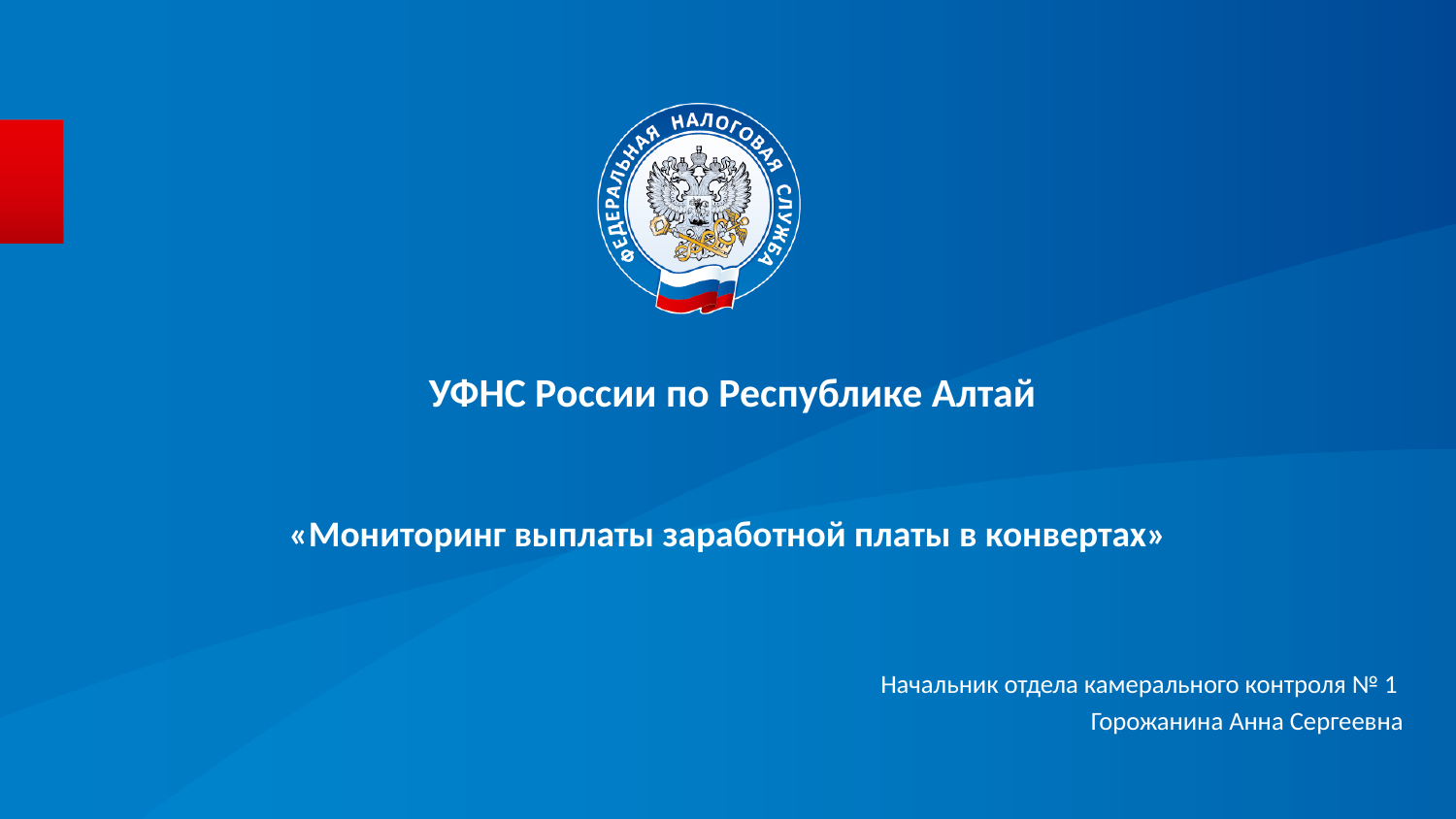

УФНС России по Республике Алтай
# «Мониторинг выплаты заработной платы в конвертах»
Начальник отдела камерального контроля № 1
Горожанина Анна Сергеевна